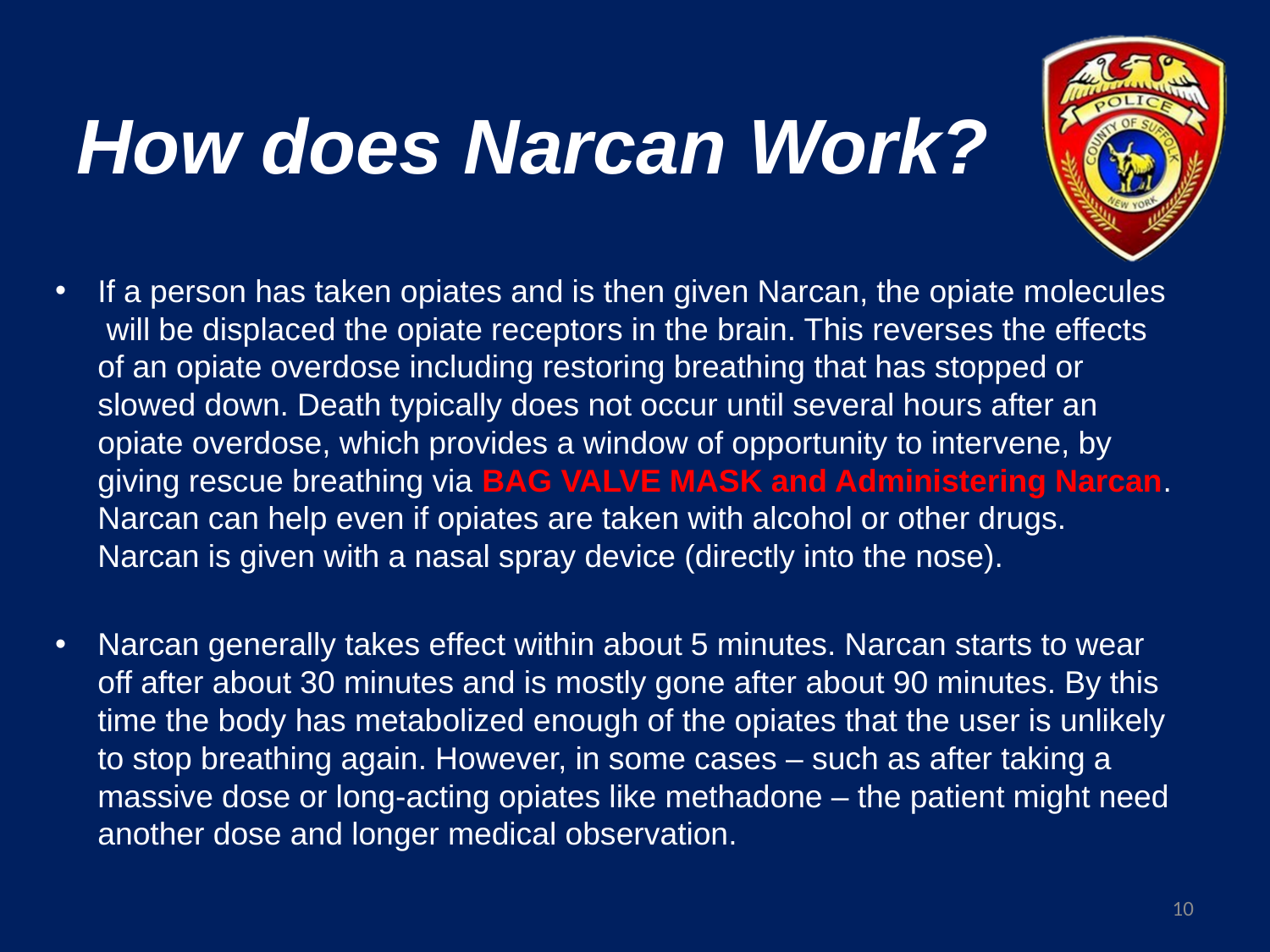

# How does Narcan Work?
If a person has taken opiates and is then given Narcan, the opiate molecules  will be displaced the opiate receptors in the brain. This reverses the effects of an opiate overdose including restoring breathing that has stopped or slowed down. Death typically does not occur until several hours after an opiate overdose, which provides a window of opportunity to intervene, by giving rescue breathing via BAG VALVE MASK and Administering Narcan. Narcan can help even if opiates are taken with alcohol or other drugs. Narcan is given with a nasal spray device (directly into the nose).

Narcan generally takes effect within about 5 minutes. Narcan starts to wear off after about 30 minutes and is mostly gone after about 90 minutes. By this time the body has metabolized enough of the opiates that the user is unlikely to stop breathing again. However, in some cases – such as after taking a massive dose or long-acting opiates like methadone – the patient might need another dose and longer medical observation.

10